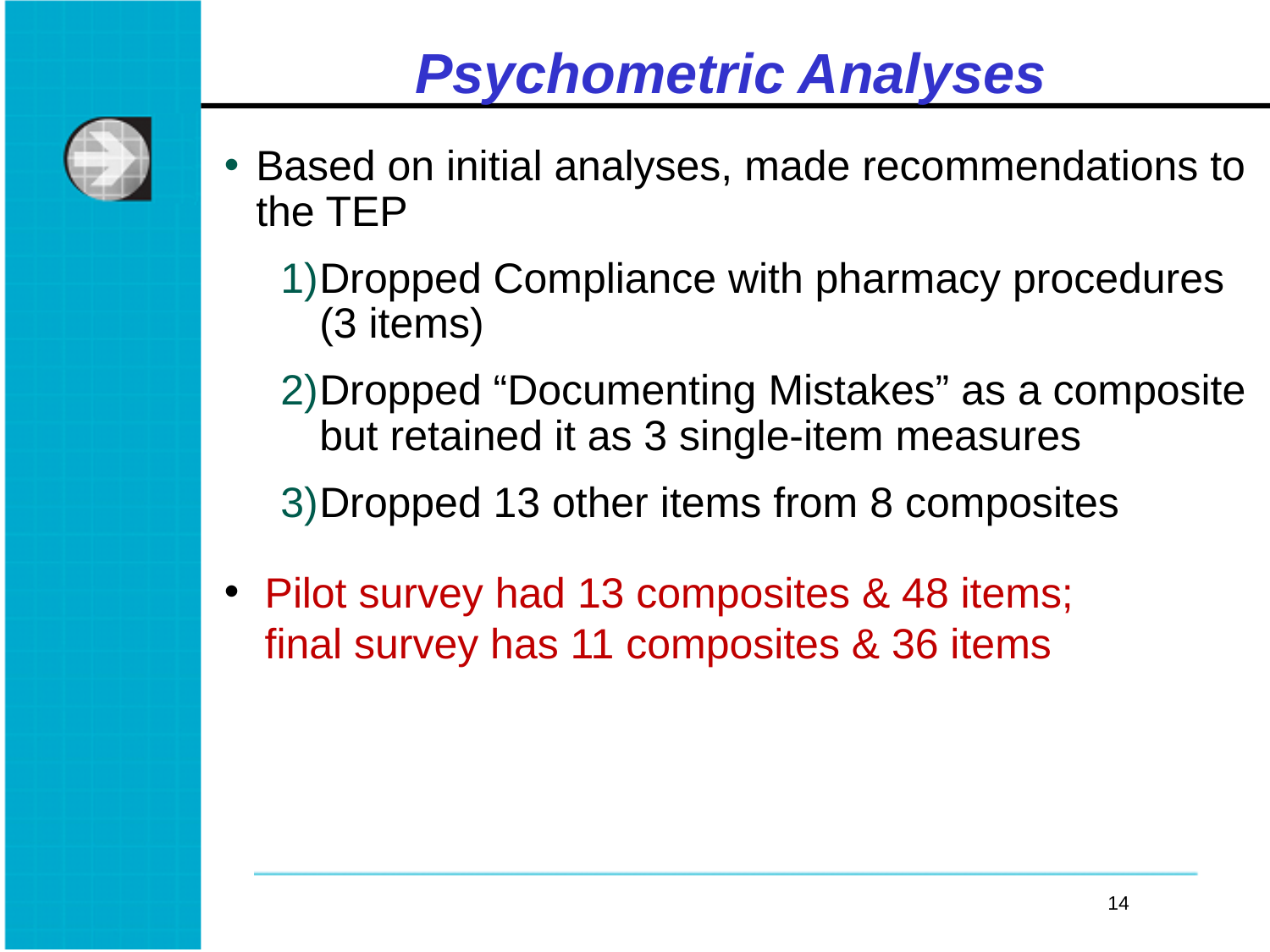

# Psychometric Analyses
Based on initial analyses, made recommendations to the TEP
Dropped Compliance with pharmacy procedures (3 items)
Dropped “Documenting Mistakes” as a composite but retained it as 3 single-item measures
Dropped 13 other items from 8 composites

Pilot survey had 13 composites & 48 items;            final survey has 11 composites & 36 items